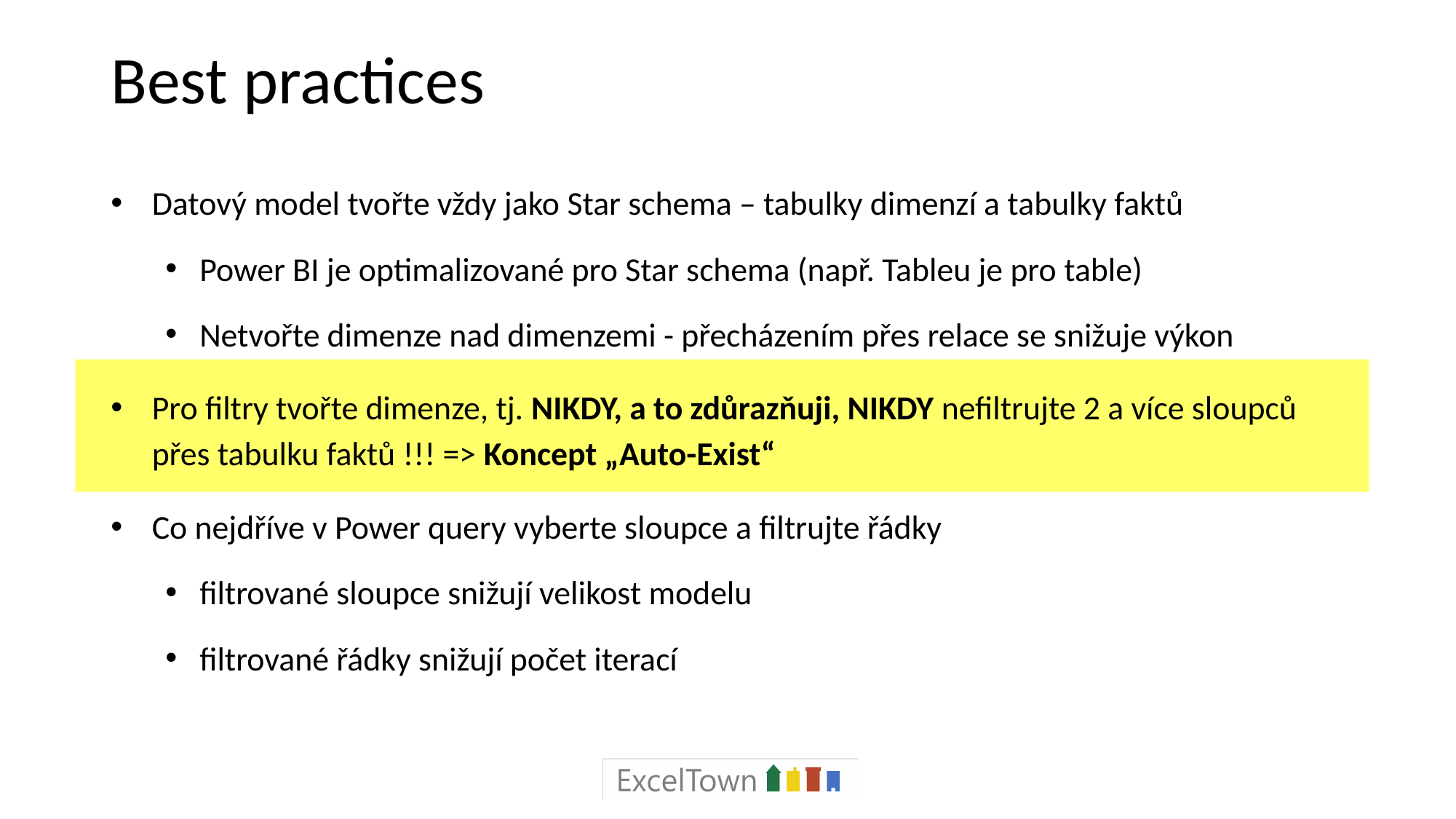

# Best practices
Datový model tvořte vždy jako Star schema – tabulky dimenzí a tabulky faktů
Power BI je optimalizované pro Star schema (např. Tableu je pro table)
Netvořte dimenze nad dimenzemi - přecházením přes relace se snižuje výkon
Pro filtry tvořte dimenze, tj. NIKDY, a to zdůrazňuji, NIKDY nefiltrujte 2 a více sloupců přes tabulku faktů !!! => Koncept „Auto-Exist“
Co nejdříve v Power query vyberte sloupce a filtrujte řádky
filtrované sloupce snižují velikost modelu
filtrované řádky snižují počet iterací